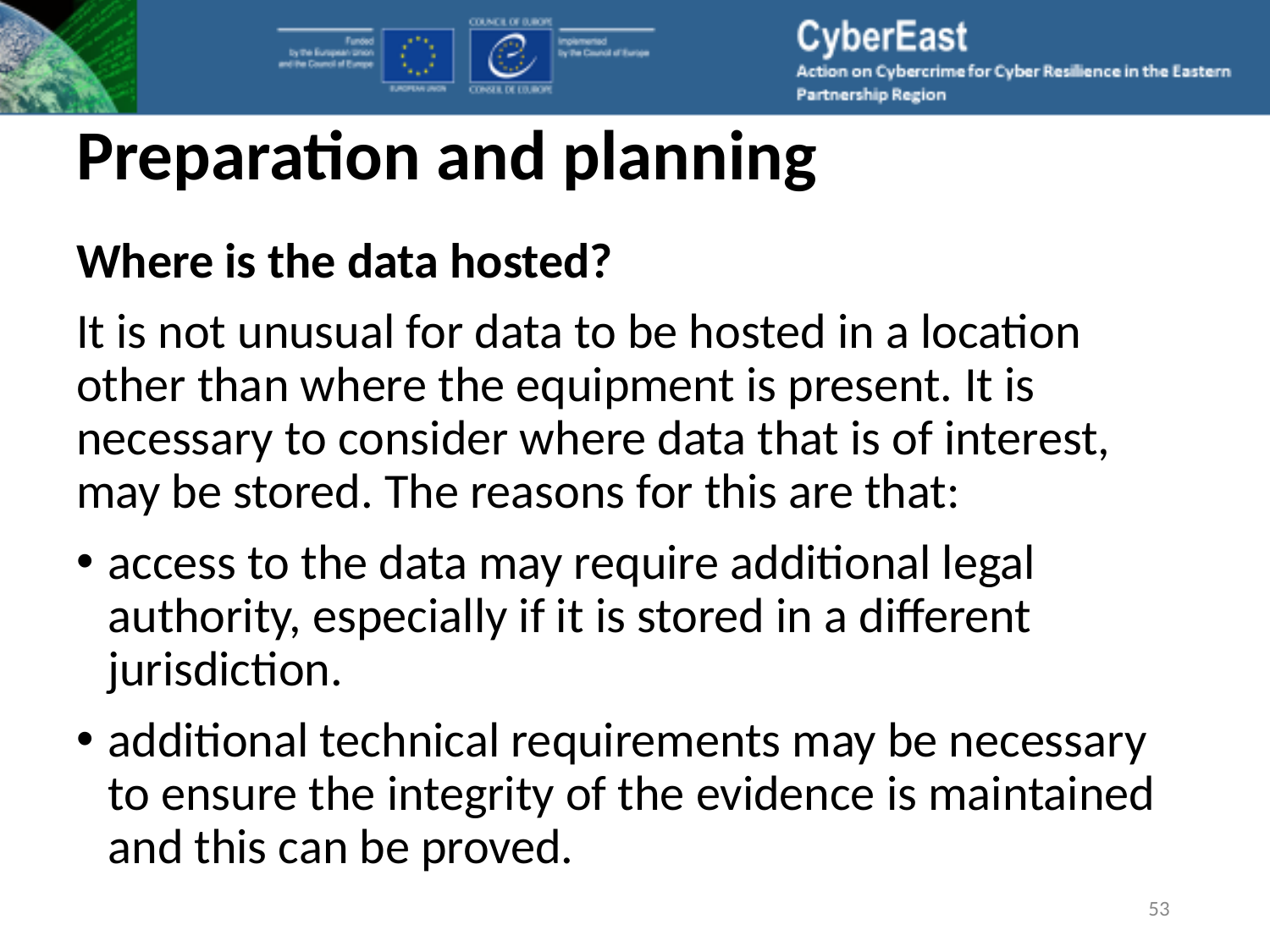

# Preparation and planning
Where is the data hosted?
It is not unusual for data to be hosted in a location other than where the equipment is present. It is necessary to consider where data that is of interest, may be stored. The reasons for this are that:
access to the data may require additional legal authority, especially if it is stored in a different jurisdiction.
additional technical requirements may be necessary to ensure the integrity of the evidence is maintained and this can be proved.

53